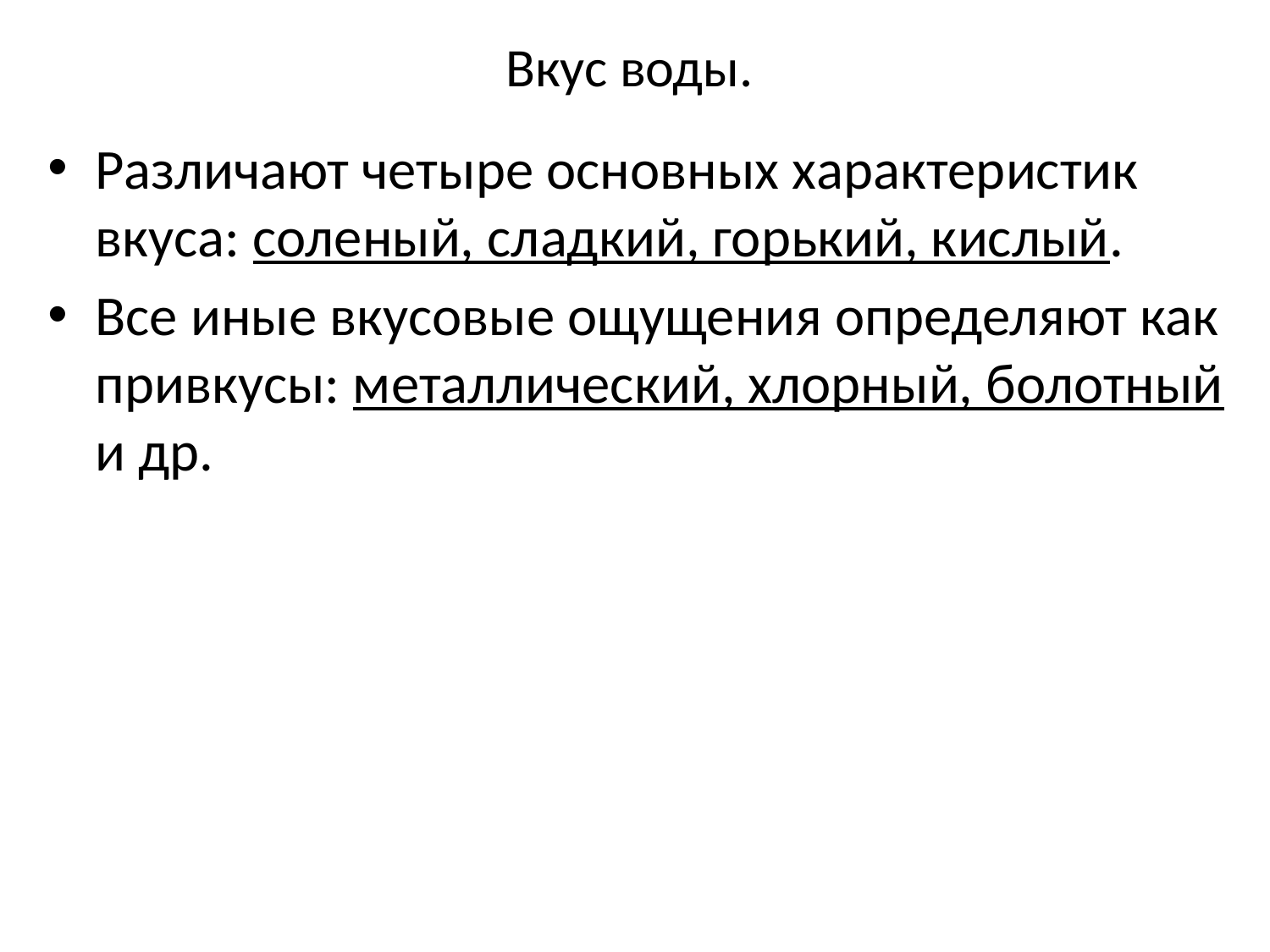

# Вкус воды.
Различают четыре основных характеристик вкуса: соленый, сладкий, горький, кислый.
Все иные вкусовые ощущения определяют как привкусы: металлический, хлорный, болотный и др.